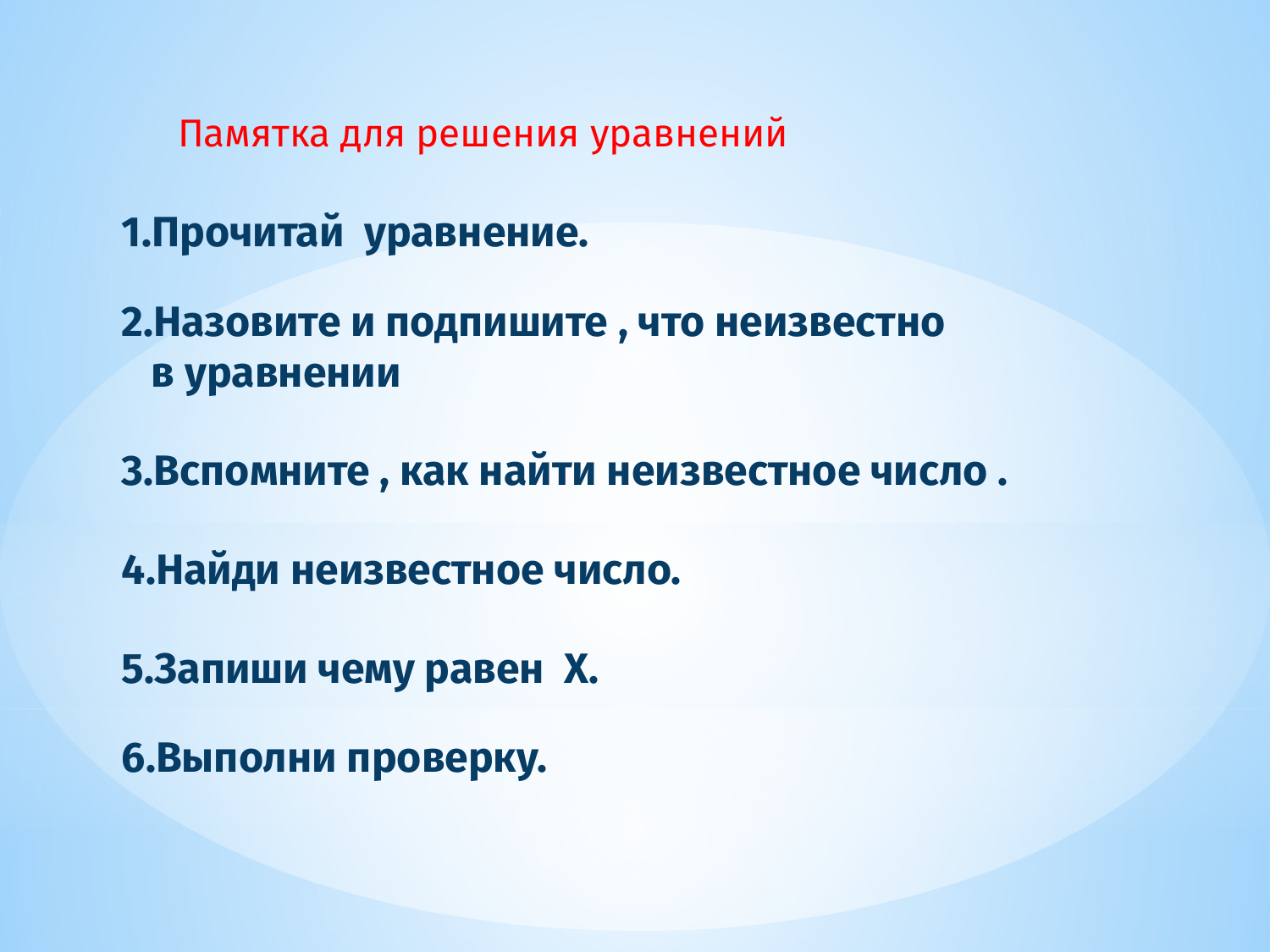

Памятка для решения уравнений
# 1.Прочитай  уравнение.
2.Назовите и подпишите , что неизвестно
   в уравнении
3.Вспомните , как найти неизвестное число .
4.Найди неизвестное число.
5.Запиши чему равен  Х.
6.Выполни проверку.